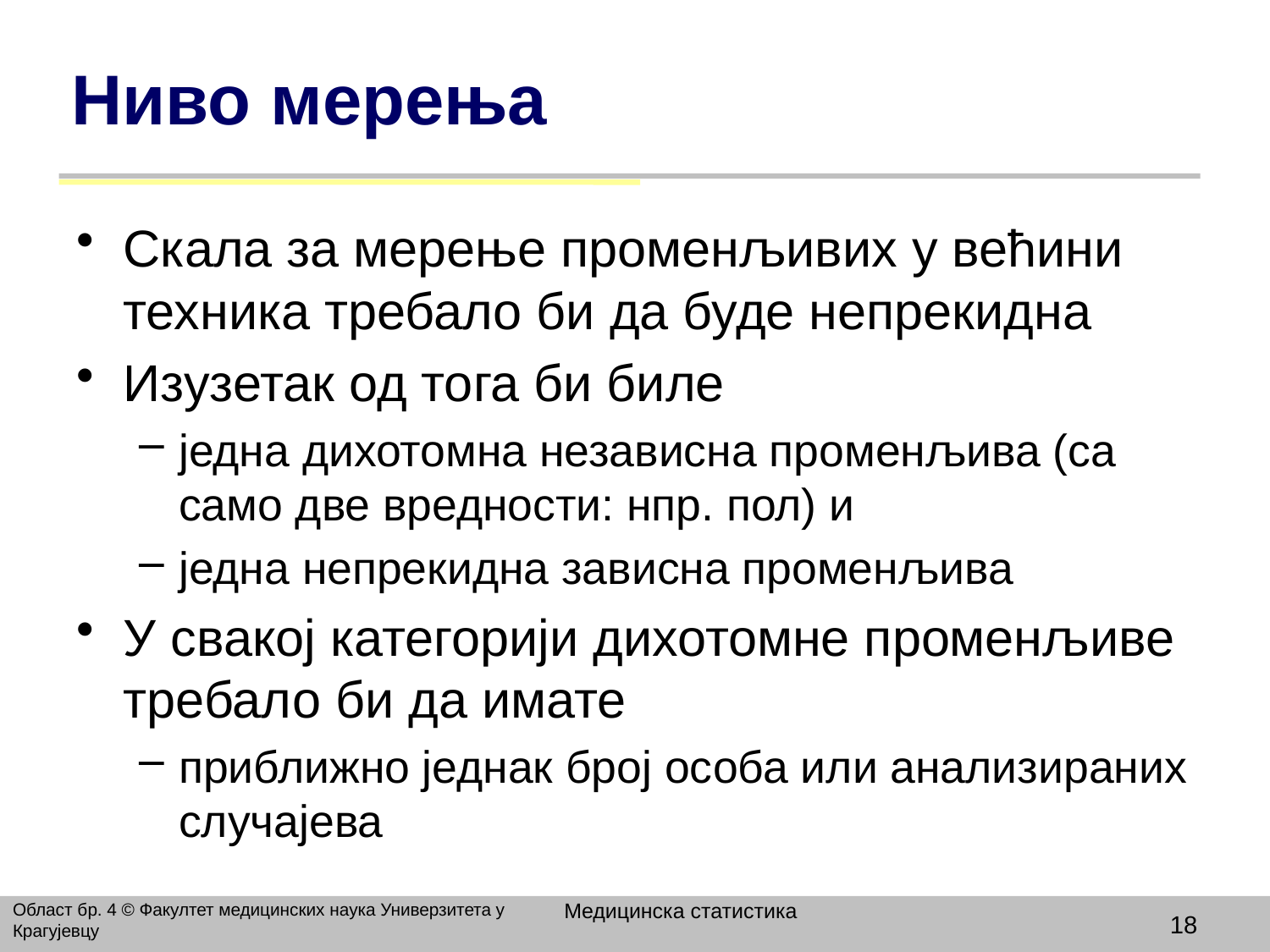

# Ниво мерења
Скала за мерење променљивих у већини техника требало би да буде непрекидна
Изузетак од тога би биле
једна дихотомна независна променљива (са само две вредности: нпр. пол) и
једна непрекидна зависна променљива
У свакој категорији дихотомне променљиве требало би да имате
приближно једнак број особа или анализираних случајева

Медицинска статистика
Област бр. 4 © Факултет медицинских наука Универзитета у Крагујевцу
18